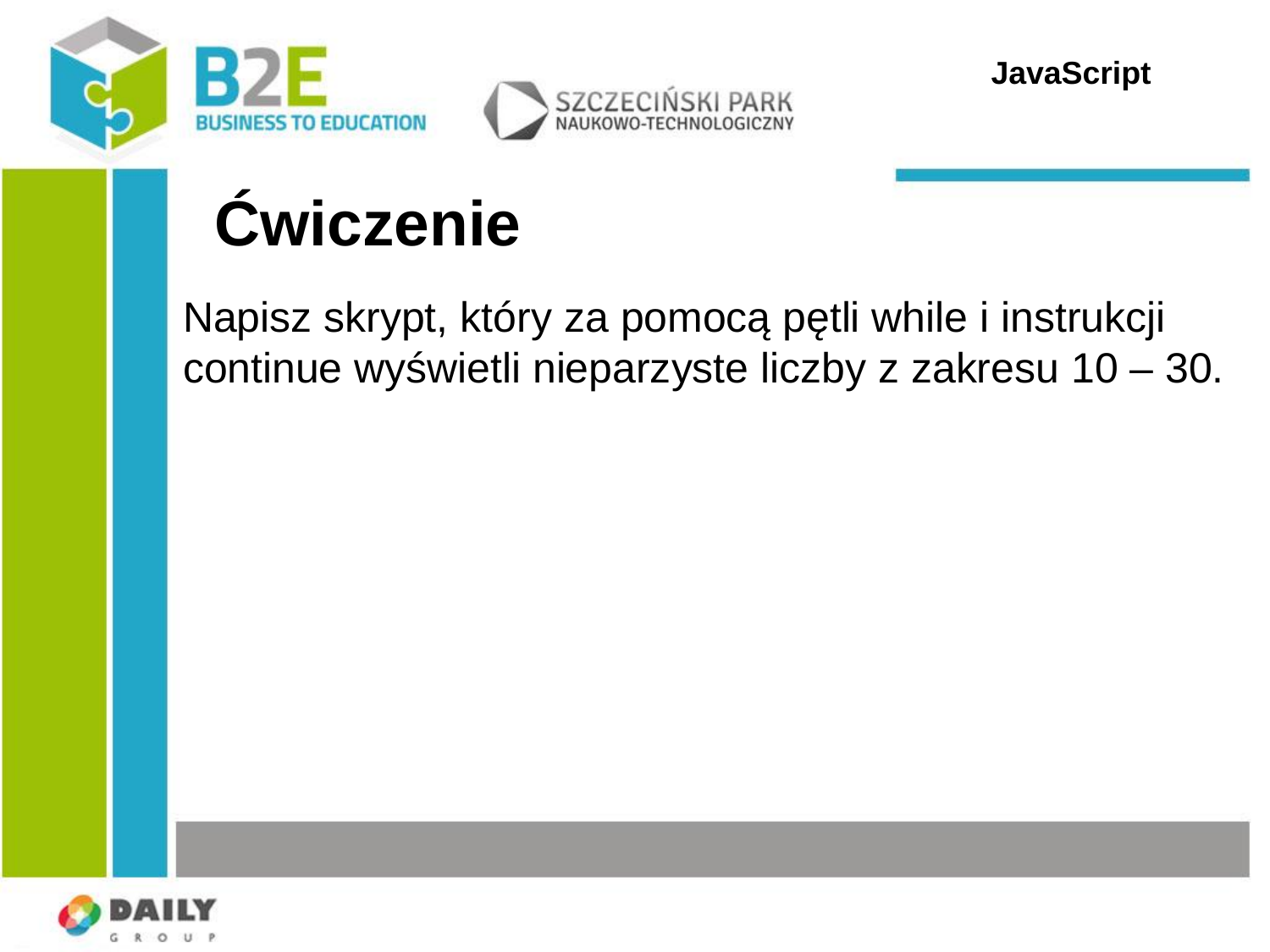

JavaScript
Ćwiczenie
Napisz skrypt, który za pomocą pętli while i instrukcji continue wyświetli nieparzyste liczby z zakresu 10 – 30.